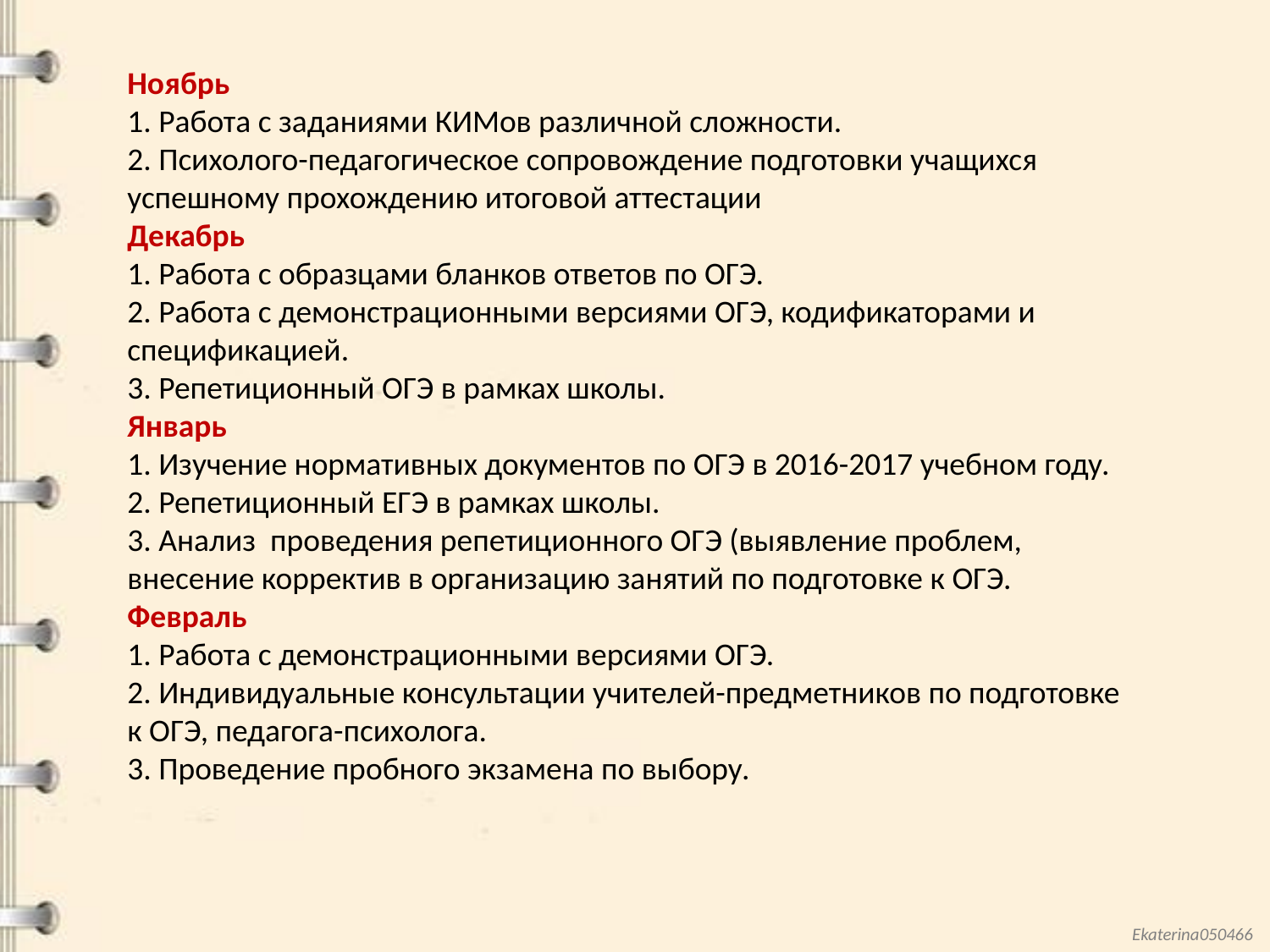

Ноябрь
1. Работа с заданиями КИМов различной сложности.
2. Психолого-педагогическое сопровождение подготовки учащихся успешному прохождению итоговой аттестации
Декабрь
1. Работа с образцами бланков ответов по ОГЭ.
2. Работа с демонстрационными версиями ОГЭ, кодификаторами и спецификацией.
3. Репетиционный ОГЭ в рамках школы.
Январь
1. Изучение нормативных документов по ОГЭ в 2016-2017 учебном году.
2. Репетиционный ЕГЭ в рамках школы.
3. Анализ  проведения репетиционного ОГЭ (выявление проблем, внесение корректив в организацию занятий по подготовке к ОГЭ.
Февраль
1. Работа с демонстрационными версиями ОГЭ.
2. Индивидуальные консультации учителей-предметников по подготовке к ОГЭ, педагога-психолога.
3. Проведение пробного экзамена по выбору.